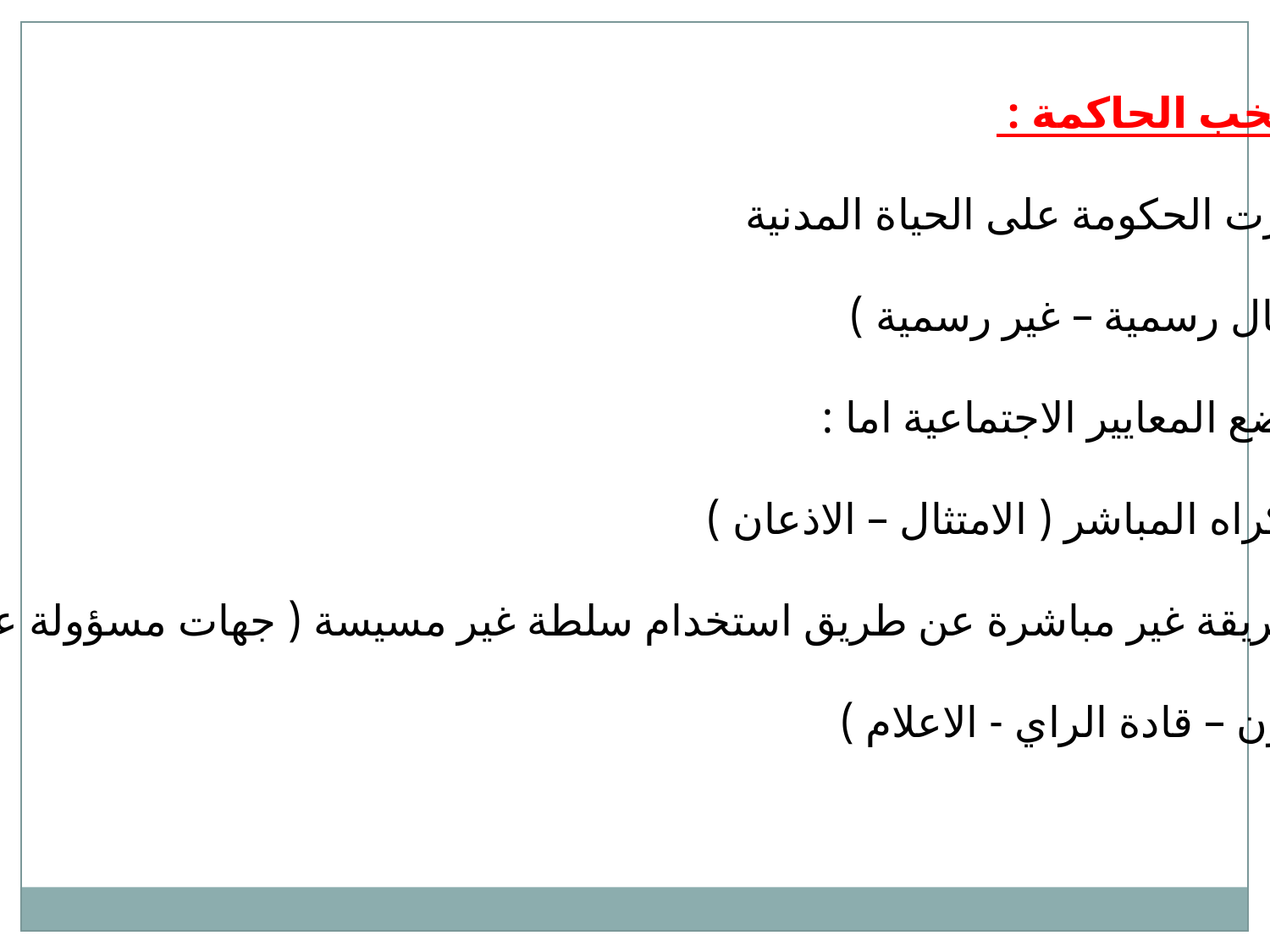

1- النخب الحاكمة :

سيطرت الحكومة على الحياة المدنية

( أشكال رسمية – غير رسمية )

يتم وضع المعايير الاجتماعية اما :

1- الاكراه المباشر ( الامتثال – الاذعان )

2- بطريقة غير مباشرة عن طريق استخدام سلطة غير مسيسة ( جهات مسؤولة عن تطبيق

 القانون – قادة الراي - الاعلام )